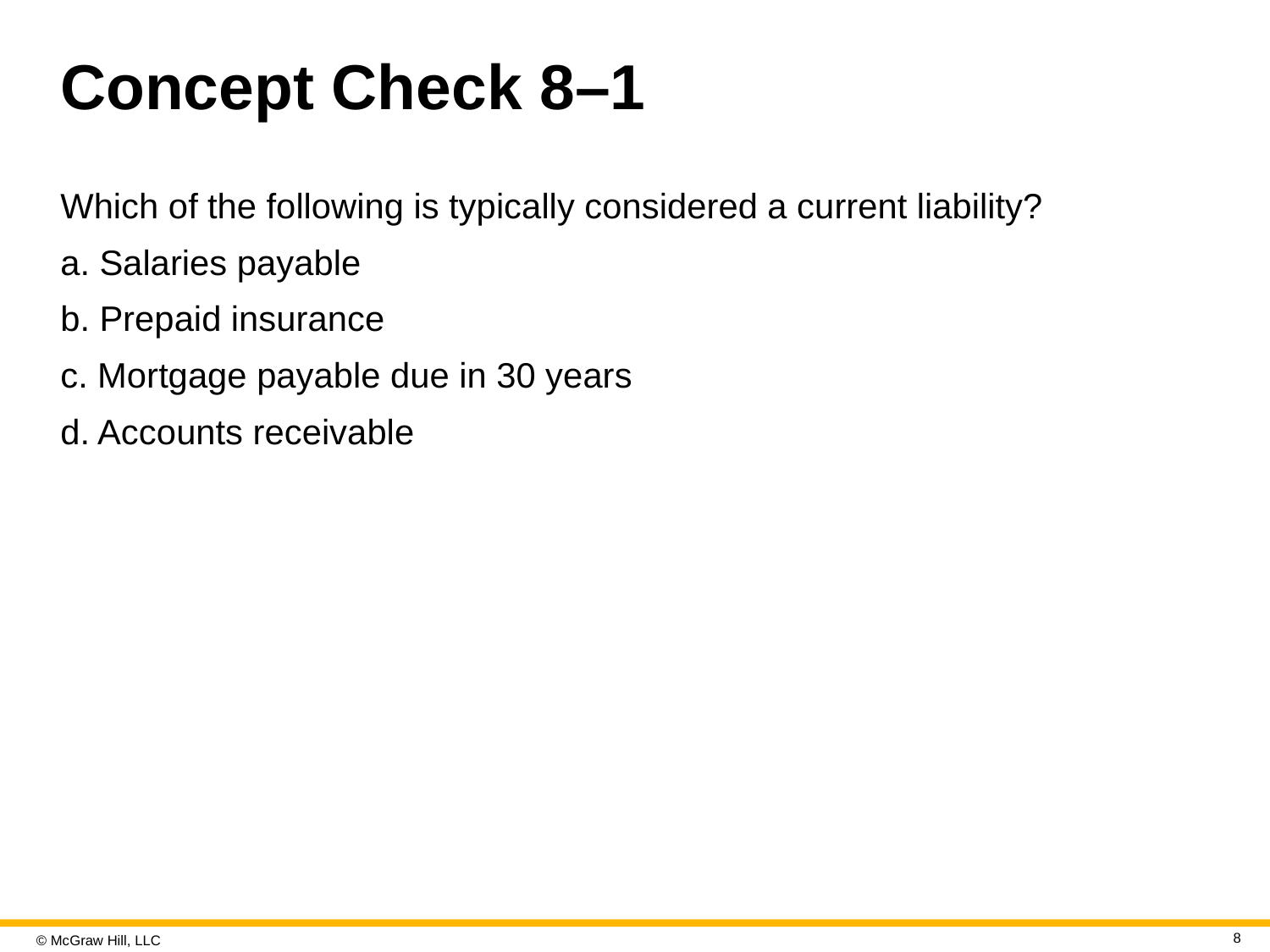

# Concept Check 8–1
Which of the following is typically considered a current liability?
a. Salaries payable
b. Prepaid insurance
c. Mortgage payable due in 30 years
d. Accounts receivable
8